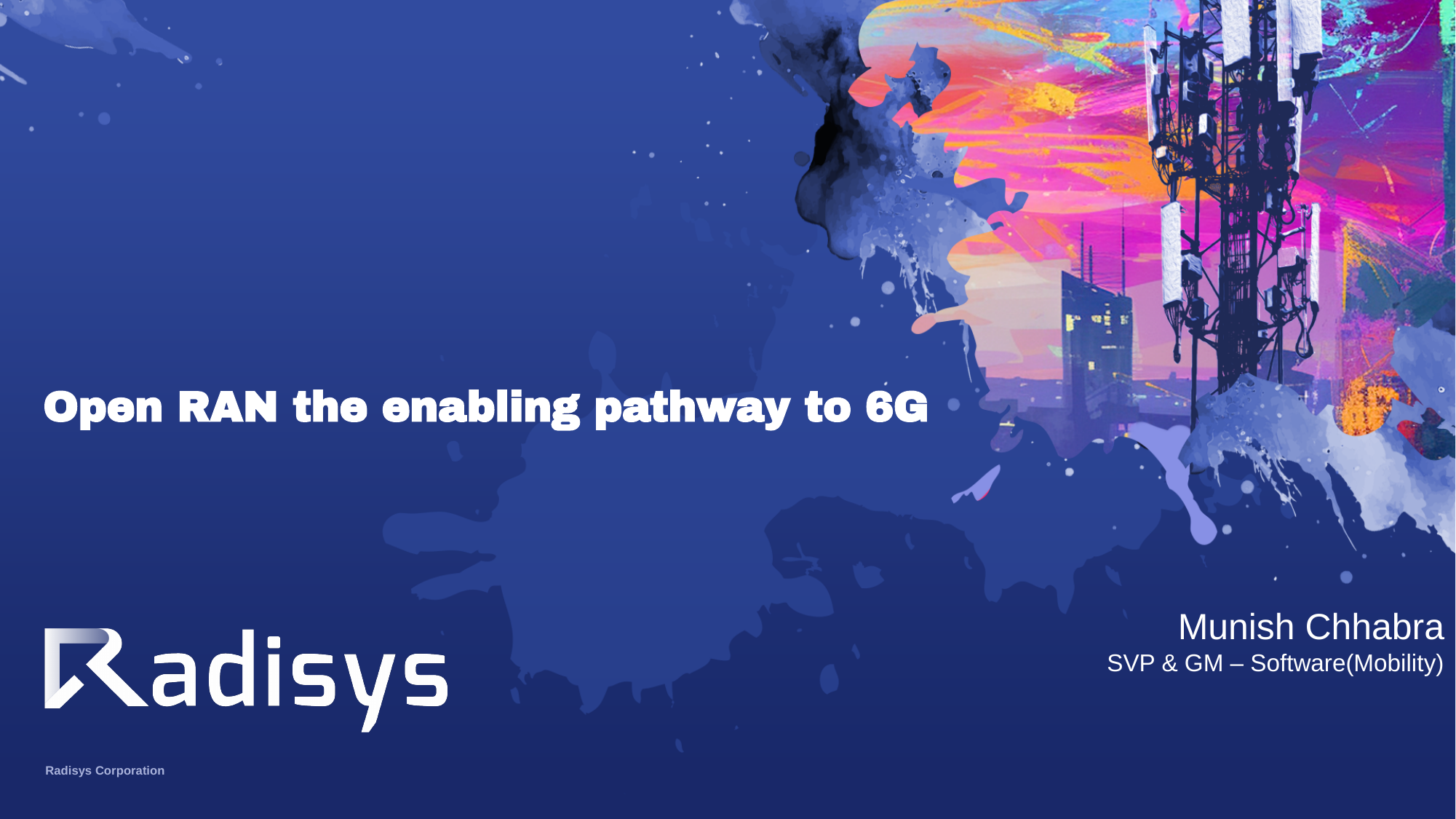

# Open RAN the enabling pathway to 6G
Munish Chhabra
SVP & GM – Software(Mobility)
Radisys Corporation